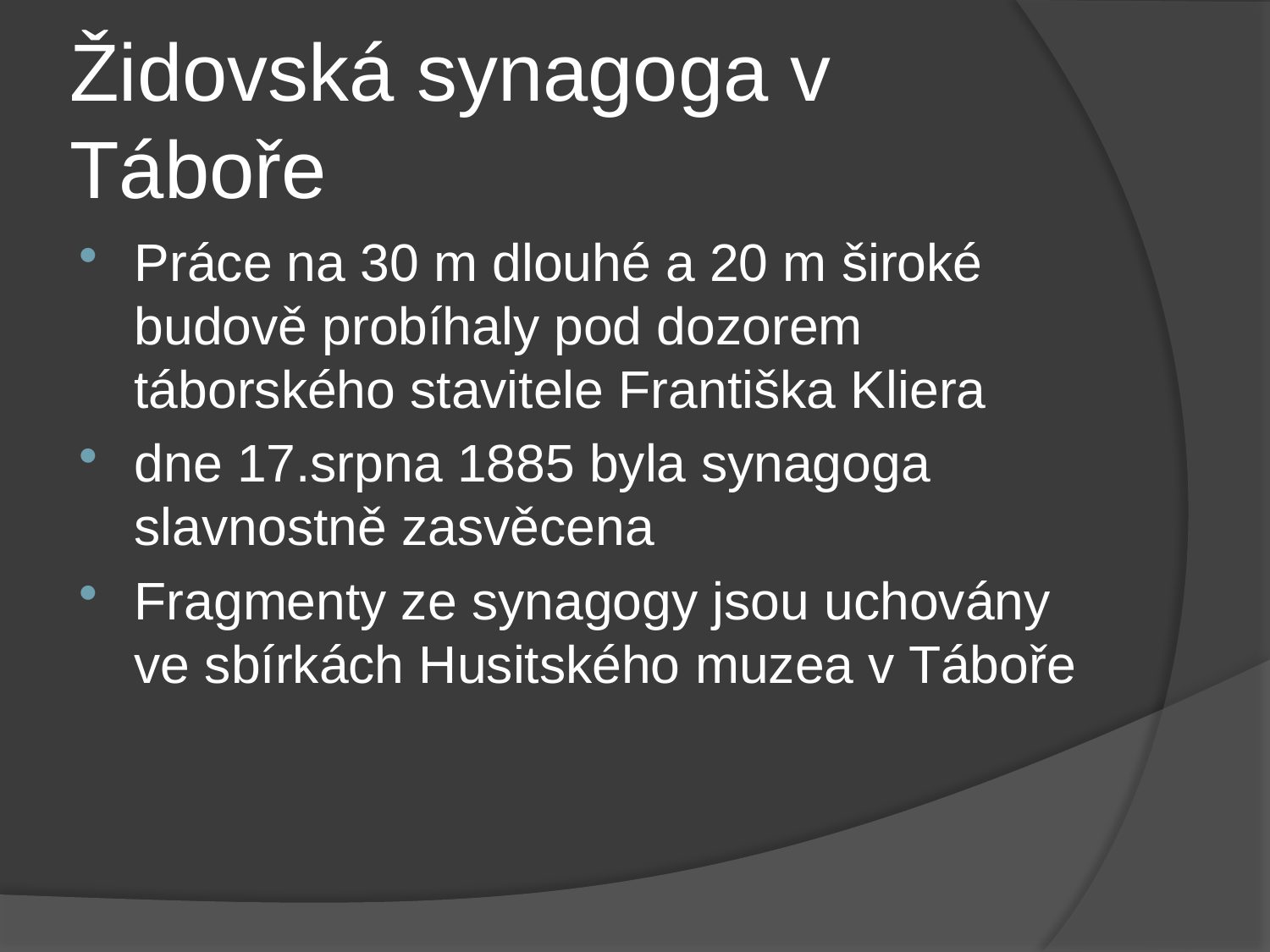

# Židovská synagoga v Táboře
Práce na 30 m dlouhé a 20 m široké budově probíhaly pod dozorem táborského stavitele Františka Kliera
dne 17.srpna 1885 byla synagoga slavnostně zasvěcena
Fragmenty ze synagogy jsou uchovány ve sbírkách Husitského muzea v Táboře